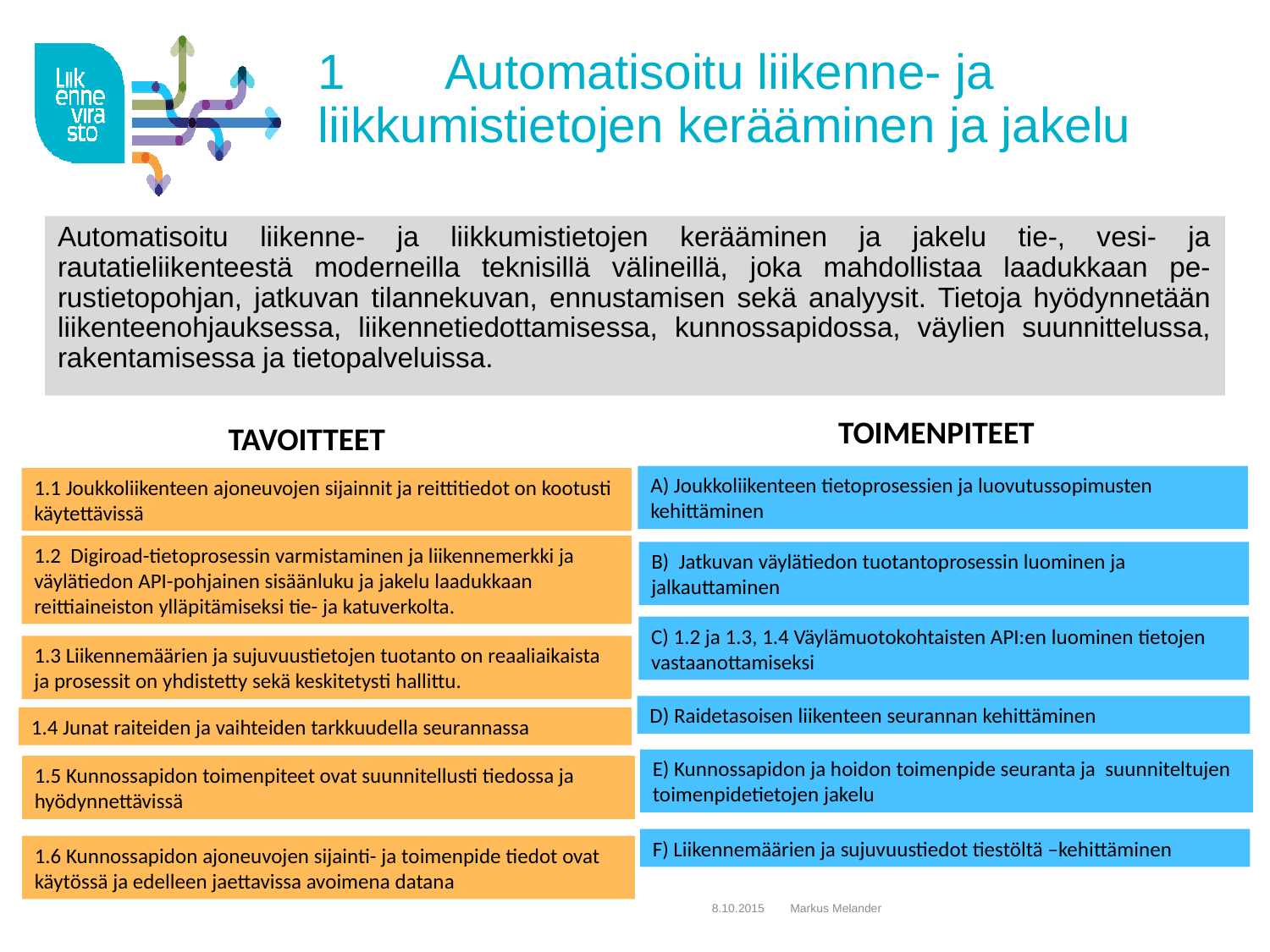

# 1 	Automatisoitu liikenne- ja liikkumistietojen kerääminen ja jakelu
Automatisoitu liikenne- ja liikkumistietojen kerääminen ja jakelu tie-, vesi- ja rautatieliikenteestä moderneilla teknisillä välineillä, joka mahdollistaa laadukkaan pe-rustietopohjan, jatkuvan tilannekuvan, ennustamisen sekä analyysit. Tietoja hyödynnetään liikenteenohjauksessa, liikennetiedottamisessa, kunnossapidossa, väylien suunnittelussa, rakentamisessa ja tietopalveluissa.

TOIMENPITEET
TAVOITTEET
A) Joukkoliikenteen tietoprosessien ja luovutussopimusten kehittäminen
1.1 Joukkoliikenteen ajoneuvojen sijainnit ja reittitiedot on kootusti käytettävissä
1.2  Digiroad-tietoprosessin varmistaminen ja liikennemerkki ja väylätiedon API-pohjainen sisäänluku ja jakelu laadukkaan reittiaineiston ylläpitämiseksi tie- ja katuverkolta.
B)  Jatkuvan väylätiedon tuotantoprosessin luominen ja jalkauttaminen
C) 1.2 ja 1.3, 1.4 Väylämuotokohtaisten API:en luominen tietojen vastaanottamiseksi
1.3 Liikennemäärien ja sujuvuustietojen tuotanto on reaaliaikaista ja prosessit on yhdistetty sekä keskitetysti hallittu.
D) Raidetasoisen liikenteen seurannan kehittäminen
1.4 Junat raiteiden ja vaihteiden tarkkuudella seurannassa
E) Kunnossapidon ja hoidon toimenpide seuranta ja  suunniteltujen toimenpidetietojen jakelu
1.5 Kunnossapidon toimenpiteet ovat suunnitellusti tiedossa ja hyödynnettävissä
F) Liikennemäärien ja sujuvuustiedot tiestöltä –kehittäminen
1.6 Kunnossapidon ajoneuvojen sijainti- ja toimenpide tiedot ovat käytössä ja edelleen jaettavissa avoimena datana
8.10.2015
Markus Melander